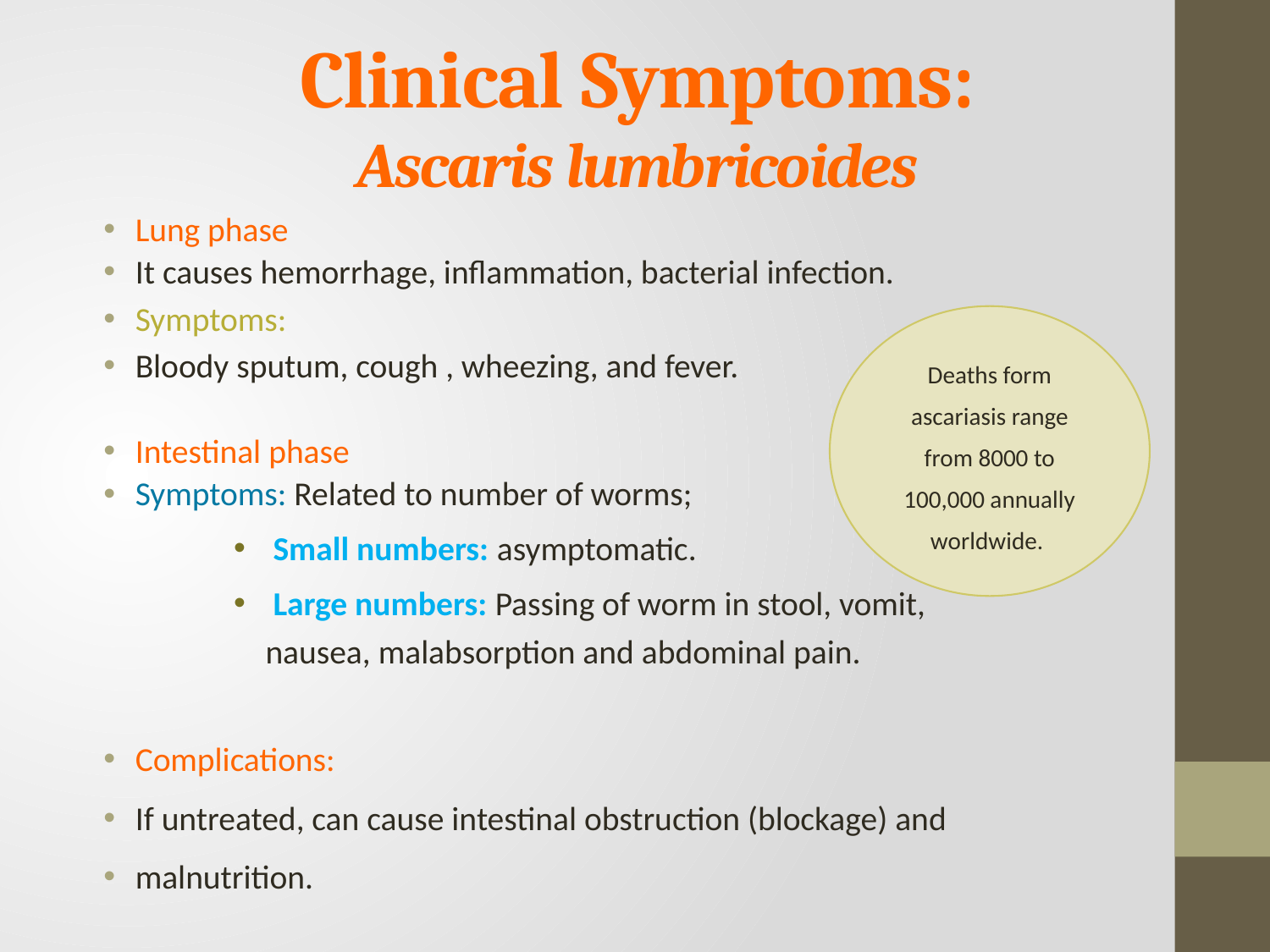

# Clinical Symptoms: Ascaris lumbricoides
Lung phase
It causes hemorrhage, inflammation, bacterial infection.
Symptoms:
Bloody sputum, cough , wheezing, and fever.

Intestinal phase
Symptoms: Related to number of worms;
 Small numbers: asymptomatic.
 Large numbers: Passing of worm in stool, vomit, nausea, malabsorption and abdominal pain.

Complications:
If untreated, can cause intestinal obstruction (blockage) and
malnutrition.
Deaths form ascariasis range from 8000 to 100,000 annually worldwide.